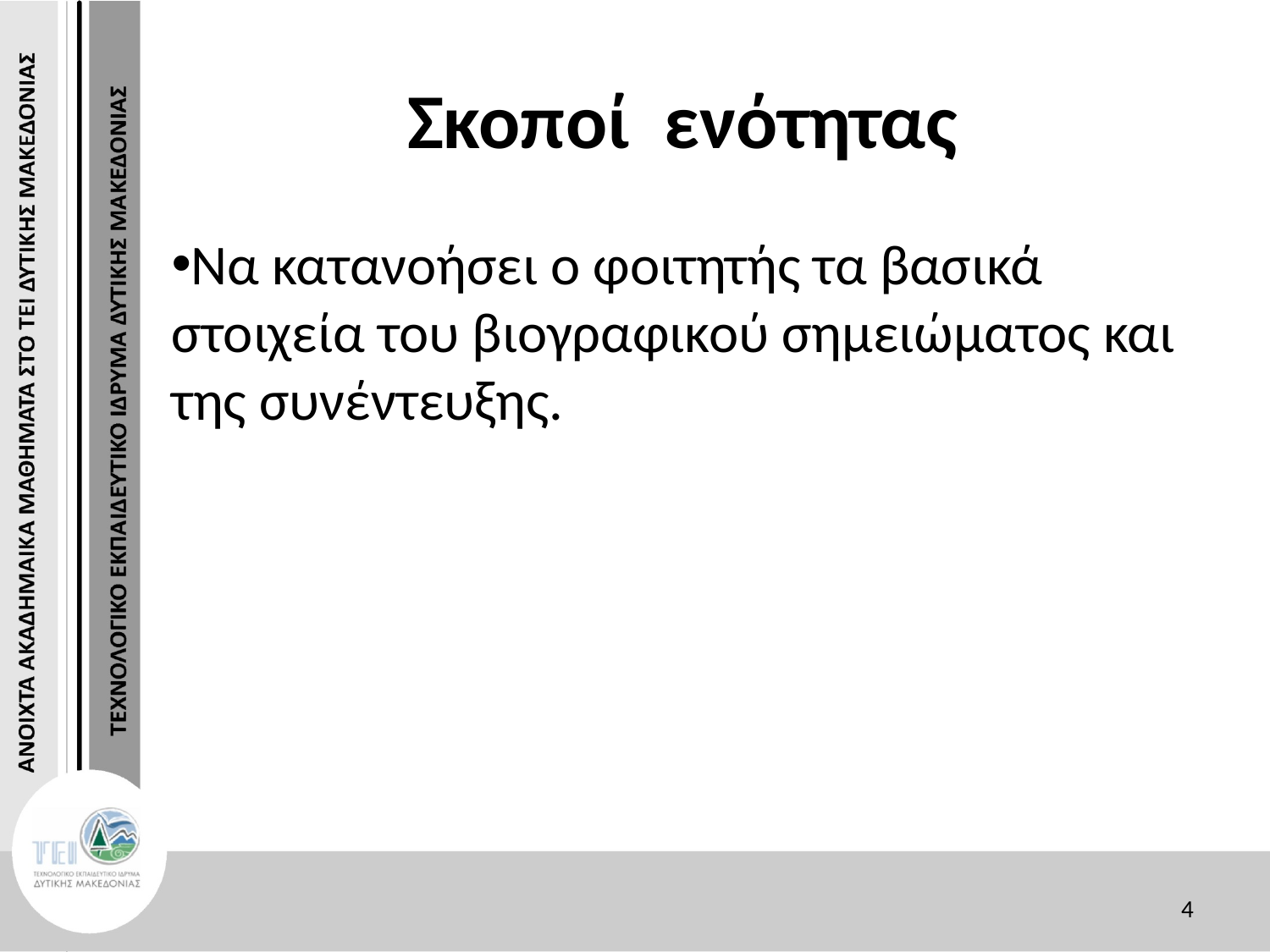

# Σκοποί  ενότητας
Να κατανοήσει ο φοιτητής τα βασικά στοιχεία του βιογραφικού σημειώματος και της συνέντευξης.
4